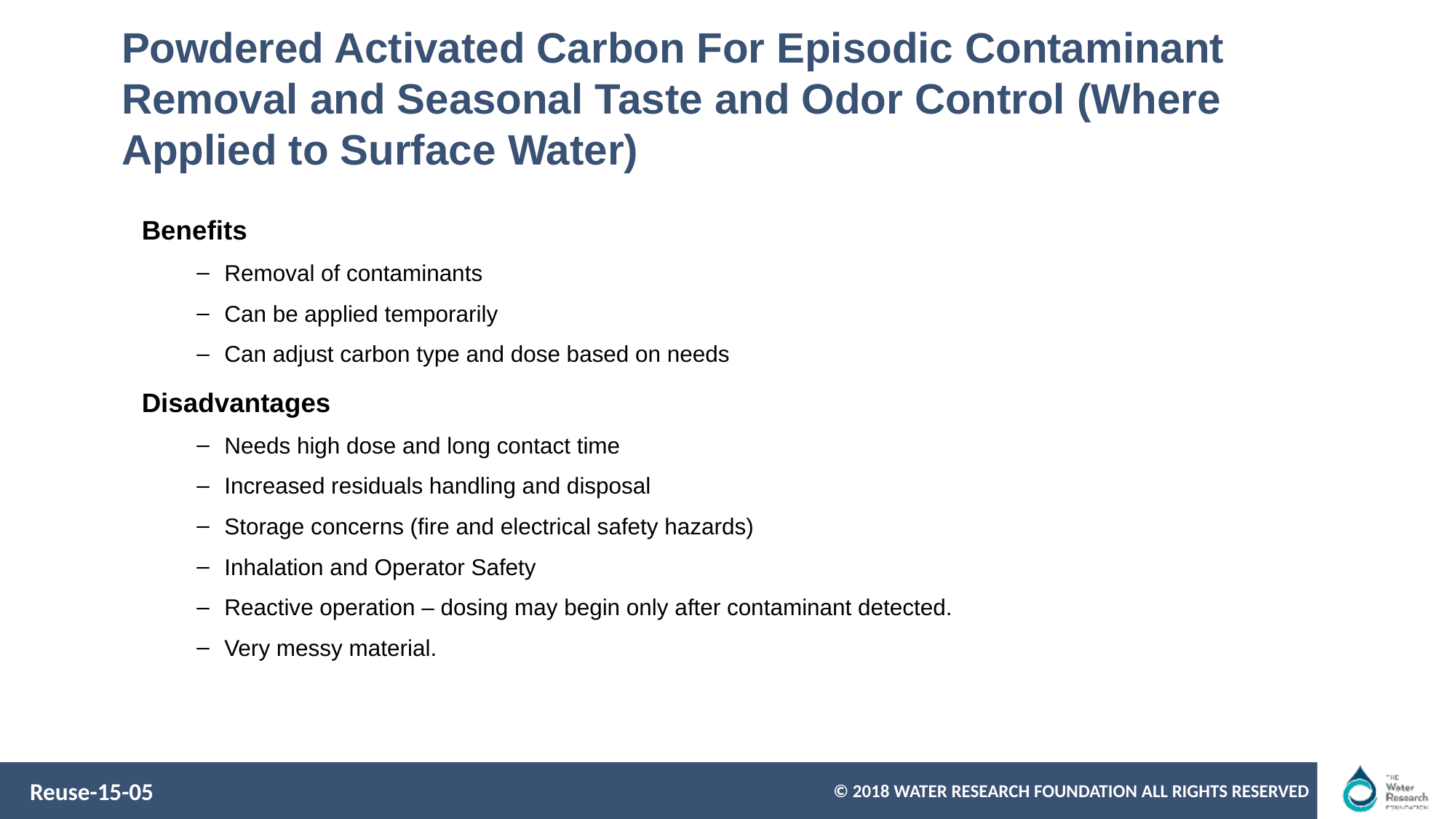

# Powdered Activated Carbon For Episodic Contaminant Removal and Seasonal Taste and Odor Control (Where Applied to Surface Water)
Benefits
Removal of contaminants
Can be applied temporarily
Can adjust carbon type and dose based on needs
Disadvantages
Needs high dose and long contact time
Increased residuals handling and disposal
Storage concerns (fire and electrical safety hazards)
Inhalation and Operator Safety
Reactive operation – dosing may begin only after contaminant detected.
Very messy material.